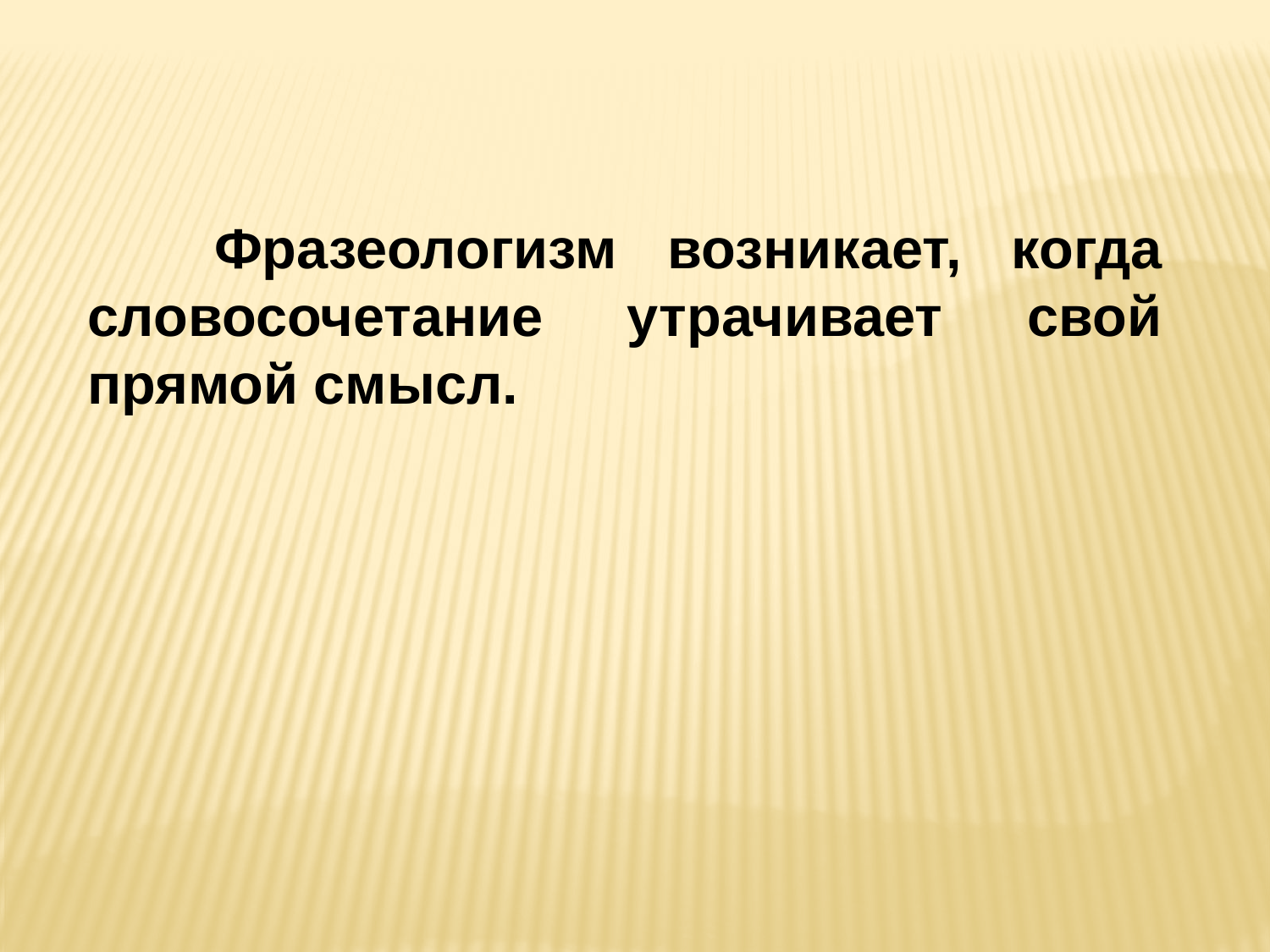

Фразеологизм возникает, когда словосочетание утрачивает свой прямой смысл.